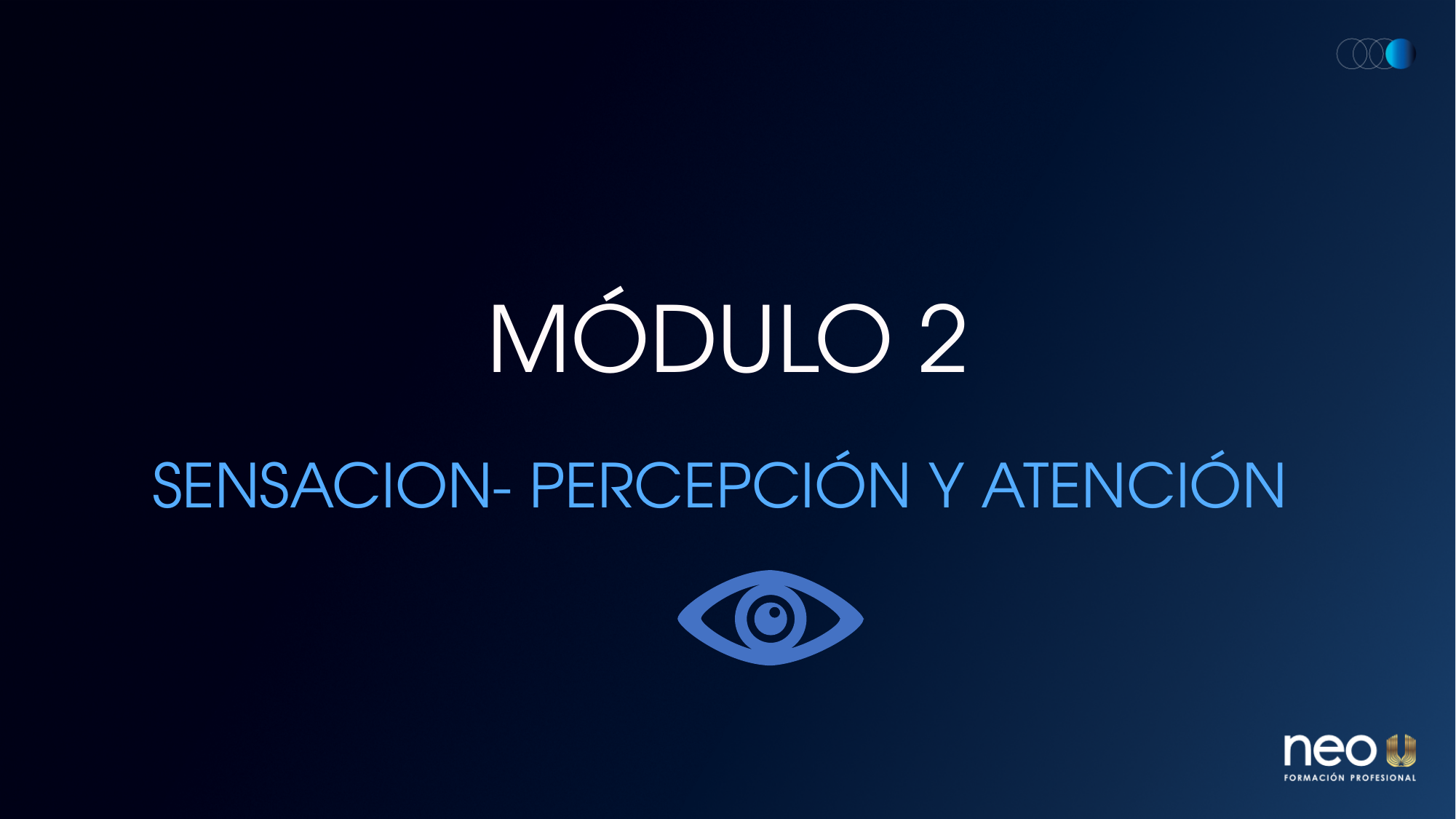

# MÓDULO 2
SENSACION- PERCEPCIÓN Y ATENCIÓN